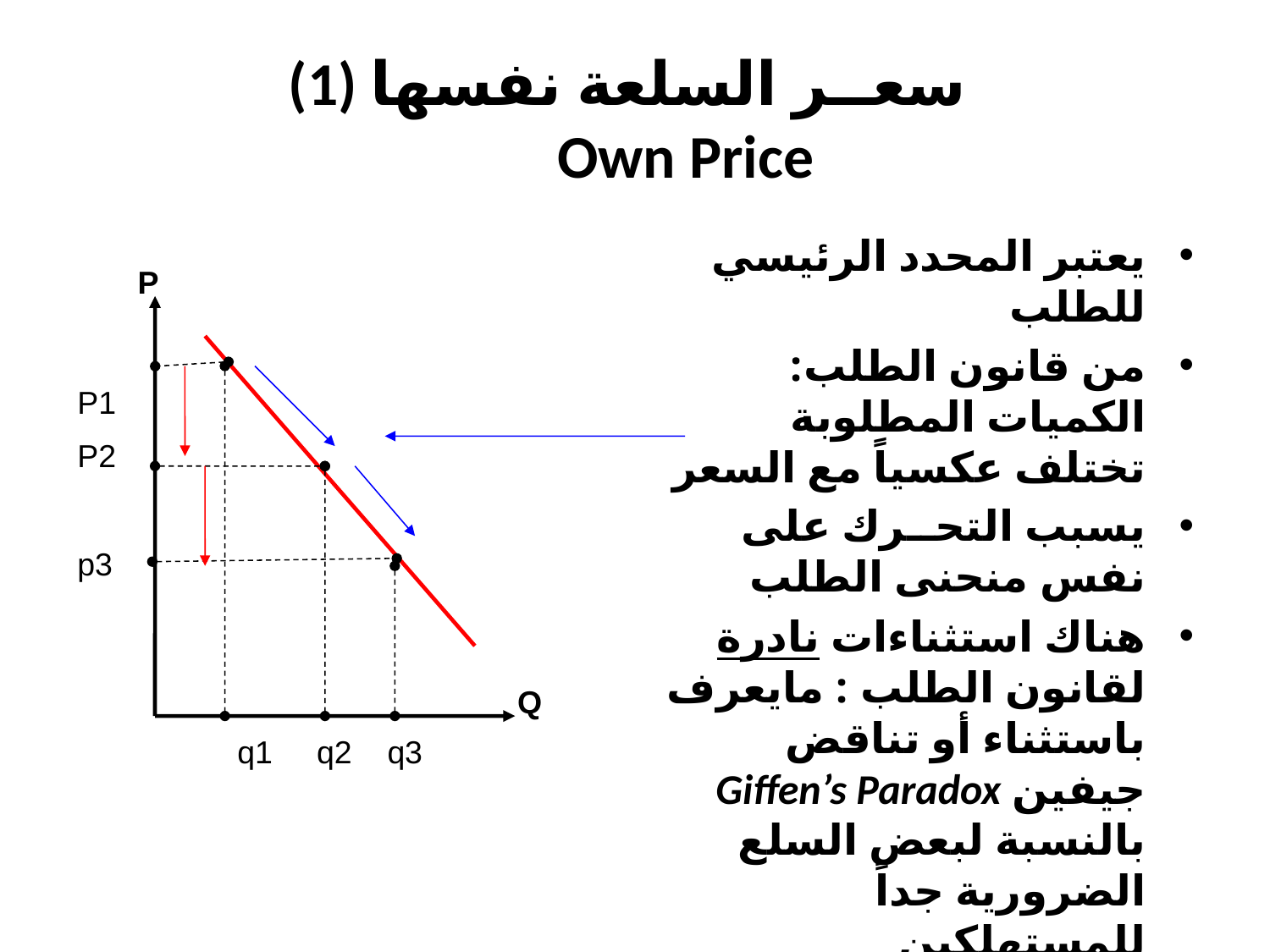

# (1) سعــر السلعة نفسها Own Price
يعتبر المحدد الرئيسي للطلب
من قانون الطلب: الكميات المطلوبة تختلف عكسياً مع السعر
يسبب التحــرك على نفس منحنى الطلب
هناك استثناءات نادرة لقانون الطلب : مايعرف باستثناء أو تناقض جيفين Giffen’s Paradox بالنسبة لبعض السلع الضرورية جداً للمستهلكين
P

P1
P2

p3

Q

q1     q2    q3